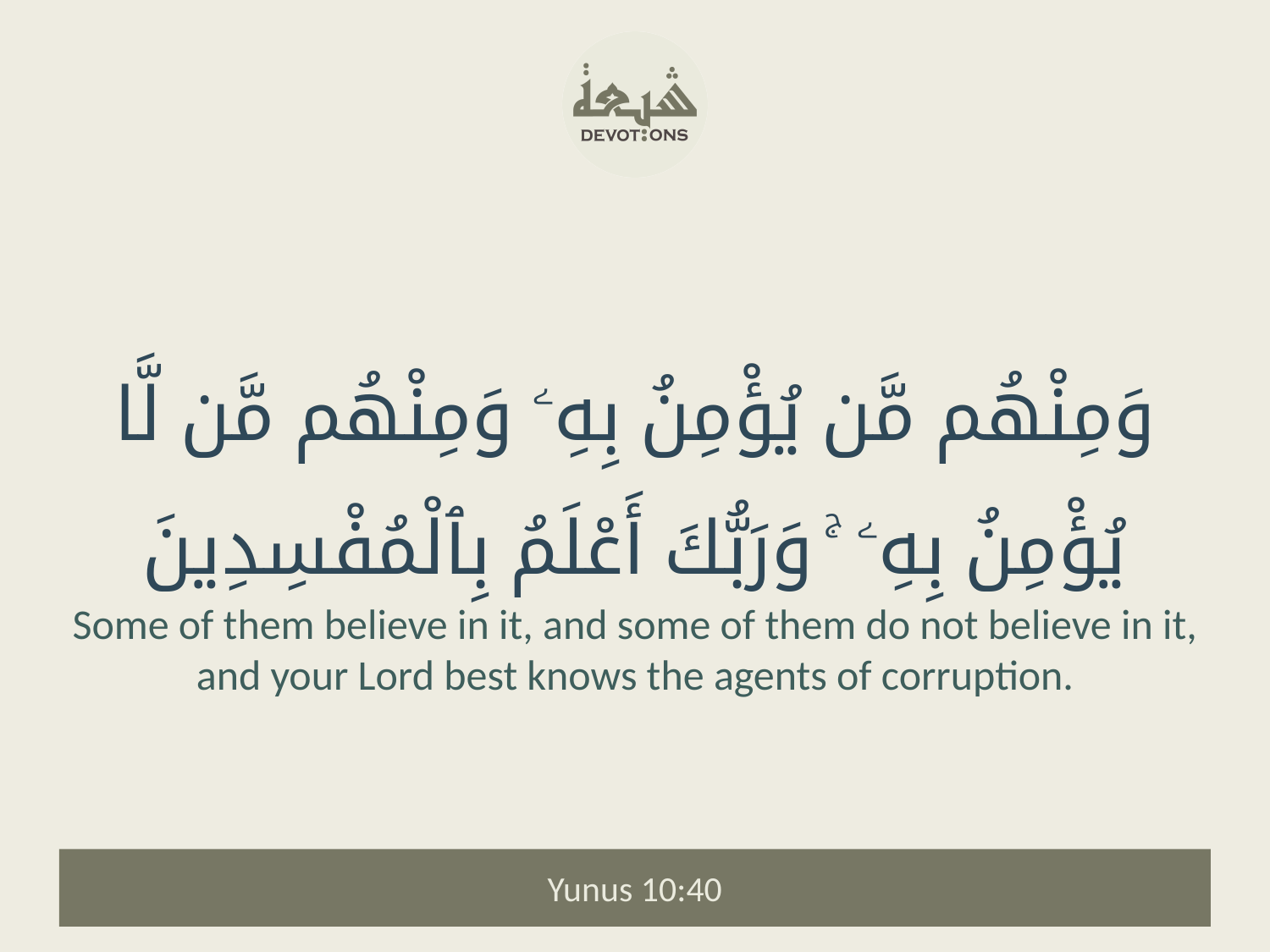

وَمِنْهُم مَّن يُؤْمِنُ بِهِۦ وَمِنْهُم مَّن لَّا يُؤْمِنُ بِهِۦ ۚ وَرَبُّكَ أَعْلَمُ بِٱلْمُفْسِدِينَ
Some of them believe in it, and some of them do not believe in it, and your Lord best knows the agents of corruption.
Yunus 10:40